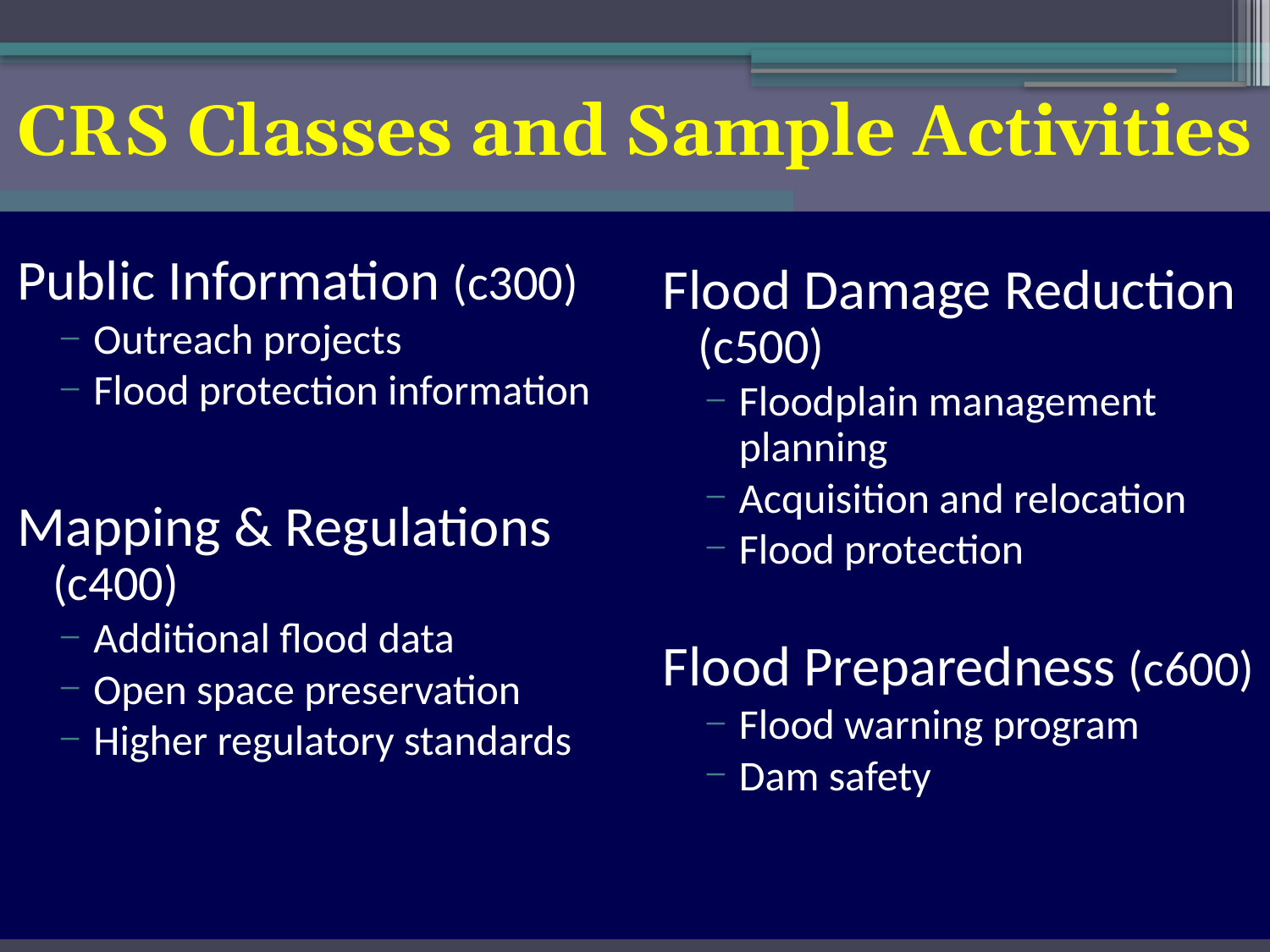

# CRS Classes and Sample Activities
Public Information (c300)
Outreach projects
Flood protection information

Mapping & Regulations (c400)
Additional flood data
Open space preservation
Higher regulatory standards

Flood Damage Reduction (c500)
Floodplain management planning
Acquisition and relocation
Flood protection

Flood Preparedness (c600)
Flood warning program
Dam safety